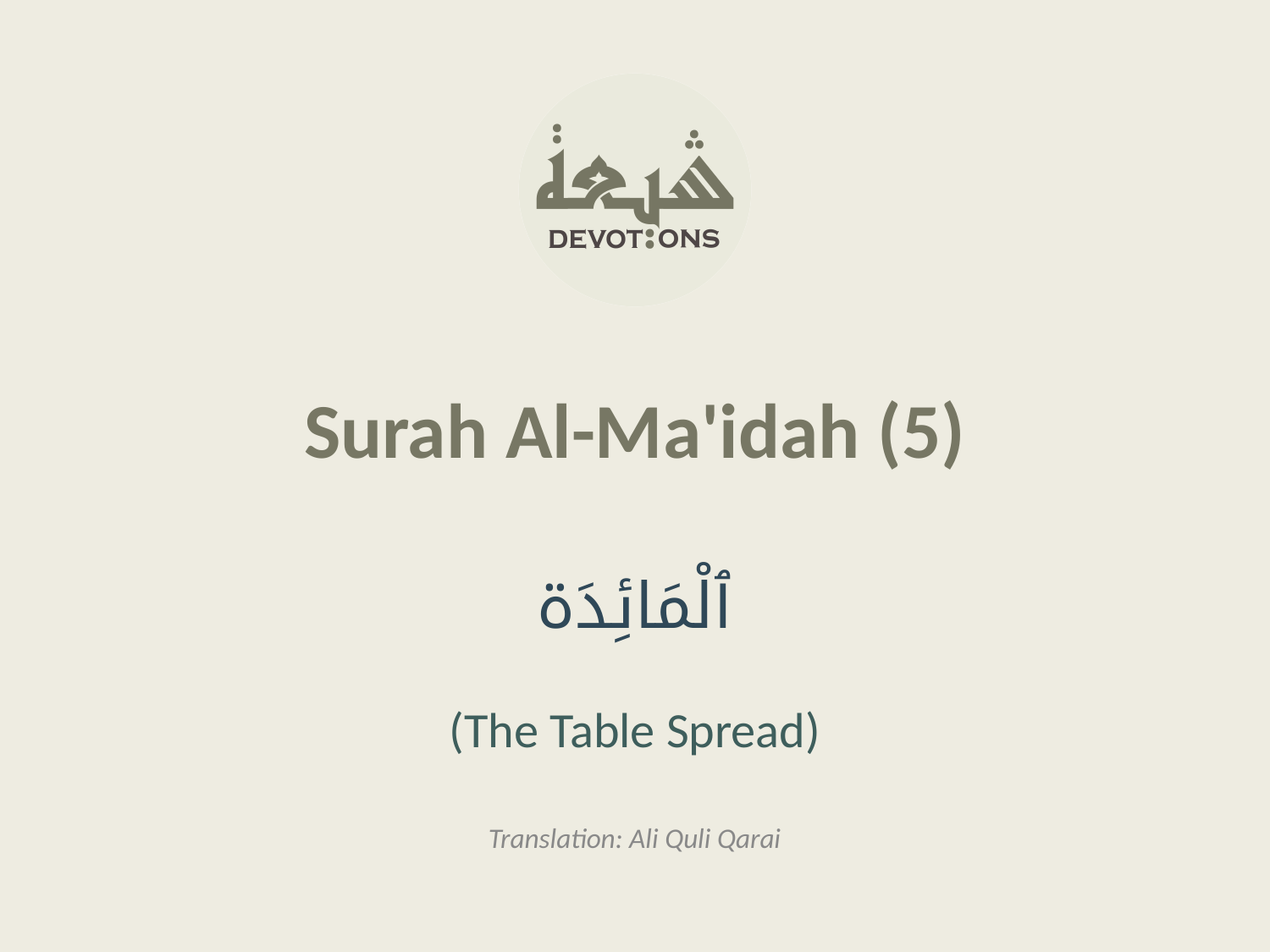

Surah Al-Ma'idah (5)
ٱلْمَائِدَة
(The Table Spread)
Translation: Ali Quli Qarai